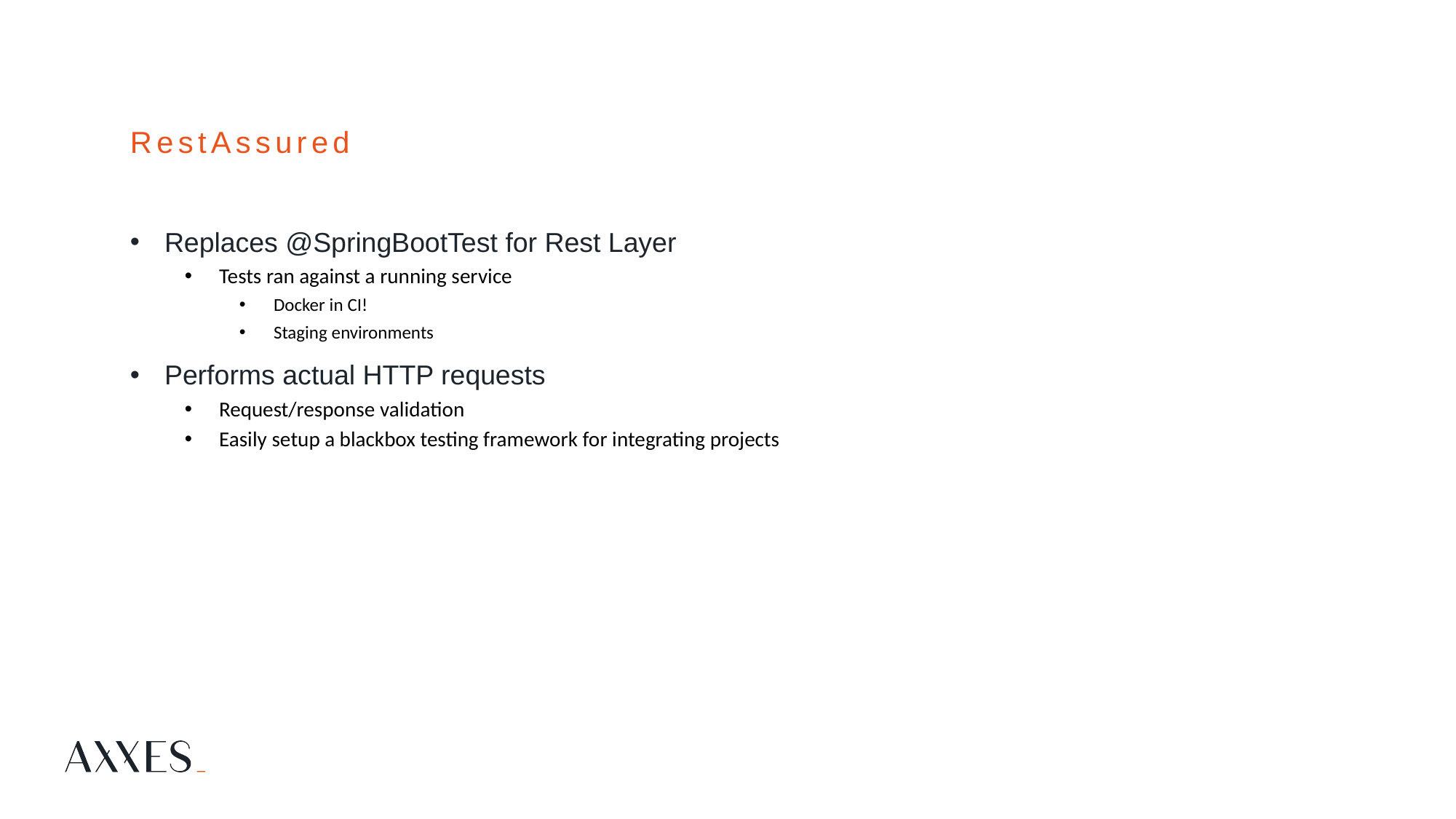

# RestAssured
Replaces @SpringBootTest for Rest Layer
Tests ran against a running service
Docker in CI!
Staging environments
Performs actual HTTP requests
Request/response validation
Easily setup a blackbox testing framework for integrating projects